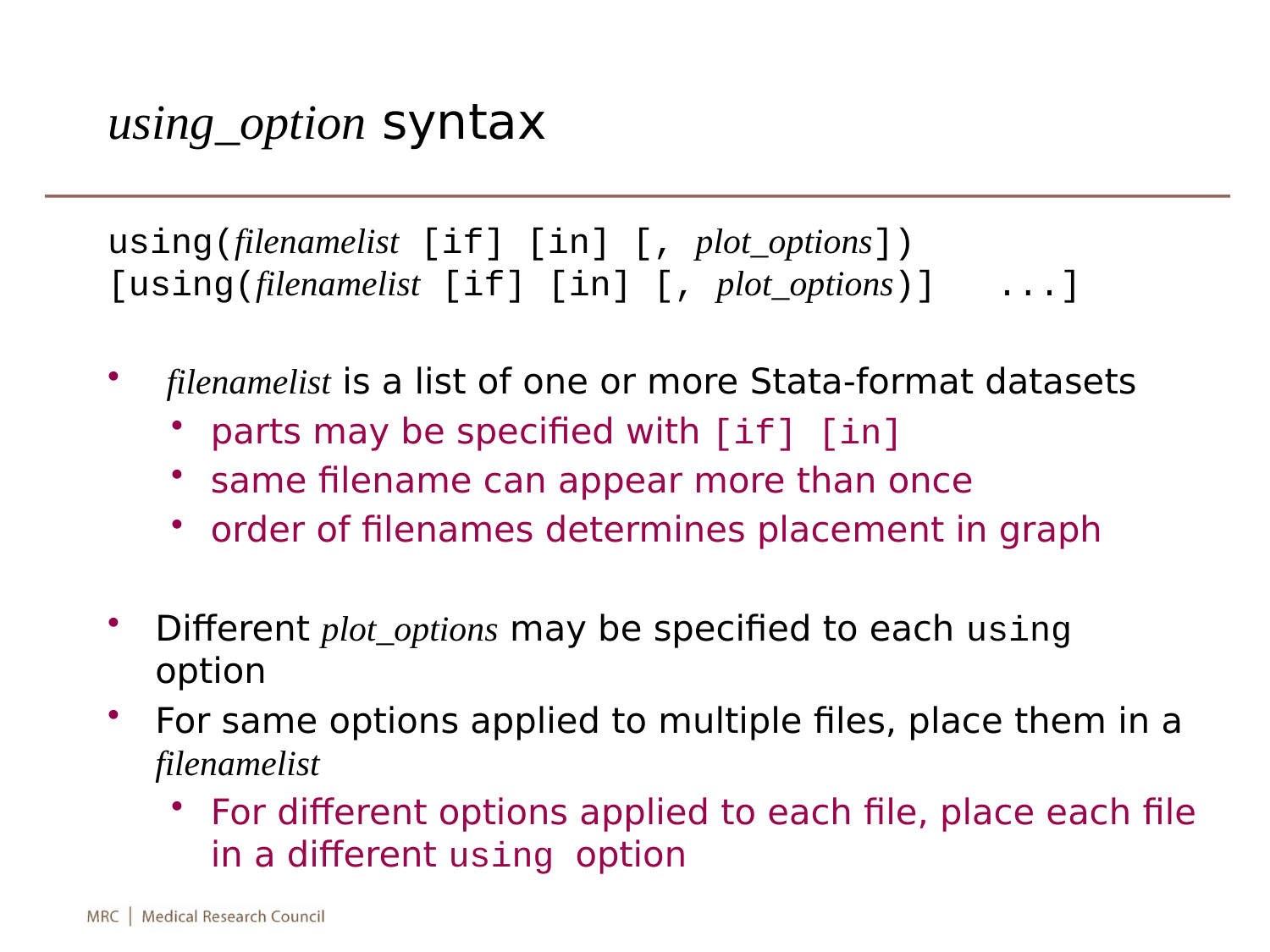

# using_option syntax
using(filenamelist [if] [in] [, plot_options]) 	[using(filenamelist [if] [in] [, plot_options)] 	...]

 filenamelist is a list of one or more Stata-format datasets
parts may be specified with [if] [in]
same filename can appear more than once
order of filenames determines placement in graph

Different plot_options may be specified to each using option
For same options applied to multiple files, place them in a filenamelist
For different options applied to each file, place each file in a different using option